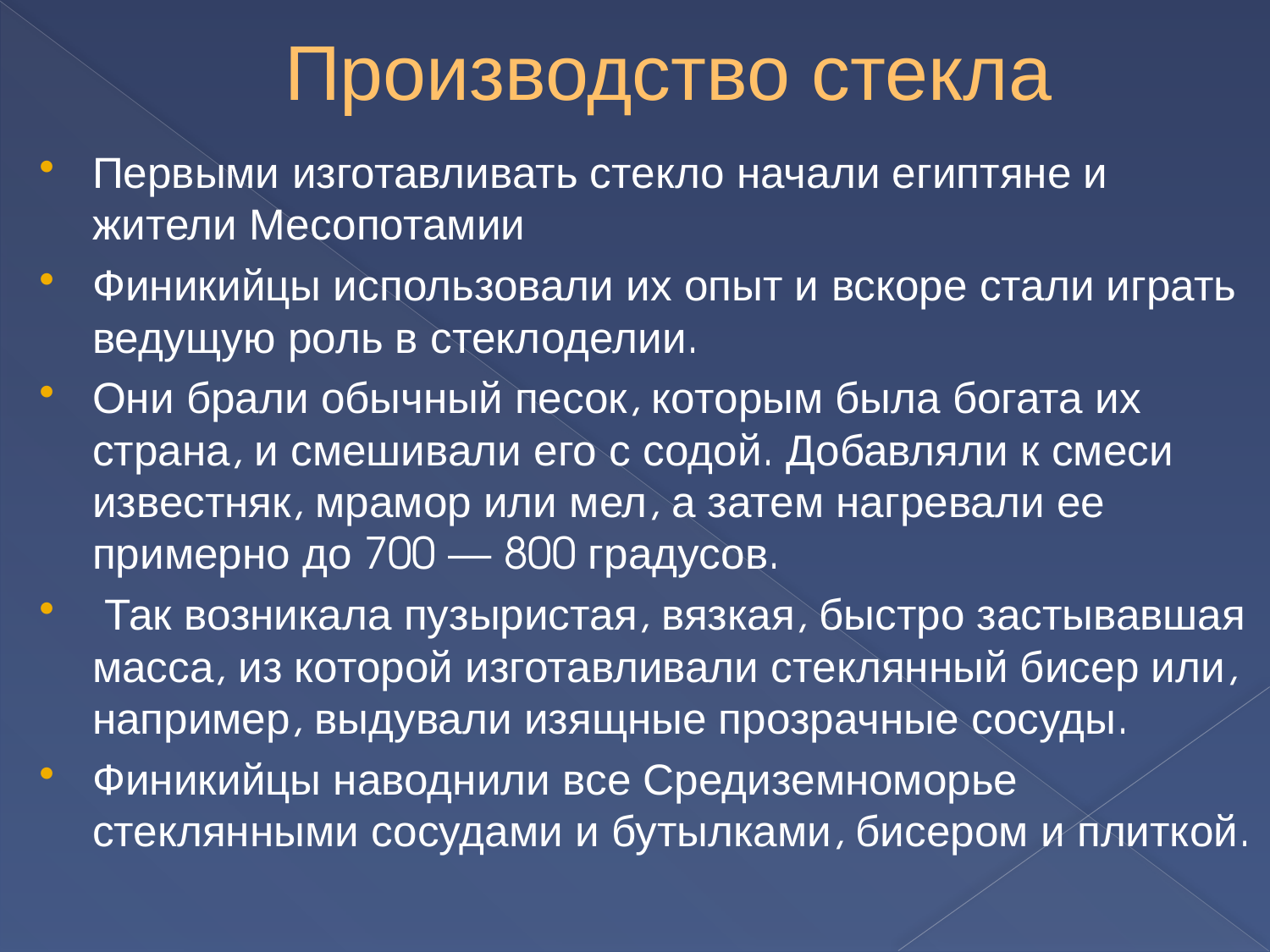

# Производство стекла
Первыми изготавливать стекло начали египтяне и  жители Месопотамии
Финикийцы использовали их опыт и вскоре стали играть ведущую роль в стеклоделии.
Они брали обычный песок, которым была богата их страна, и смешивали его с содой. Добавляли к смеси известняк, мрамор или мел, а затем нагревали ее примерно до 700 — 800 градусов.
 Так возникала пузыристая, вязкая, быстро застывавшая масса, из которой изготавливали стеклянный бисер или, например, выдували изящные прозрачные сосуды.
Финикийцы наводнили все Средиземноморье стеклянными сосудами и бутылками, бисером и плиткой.